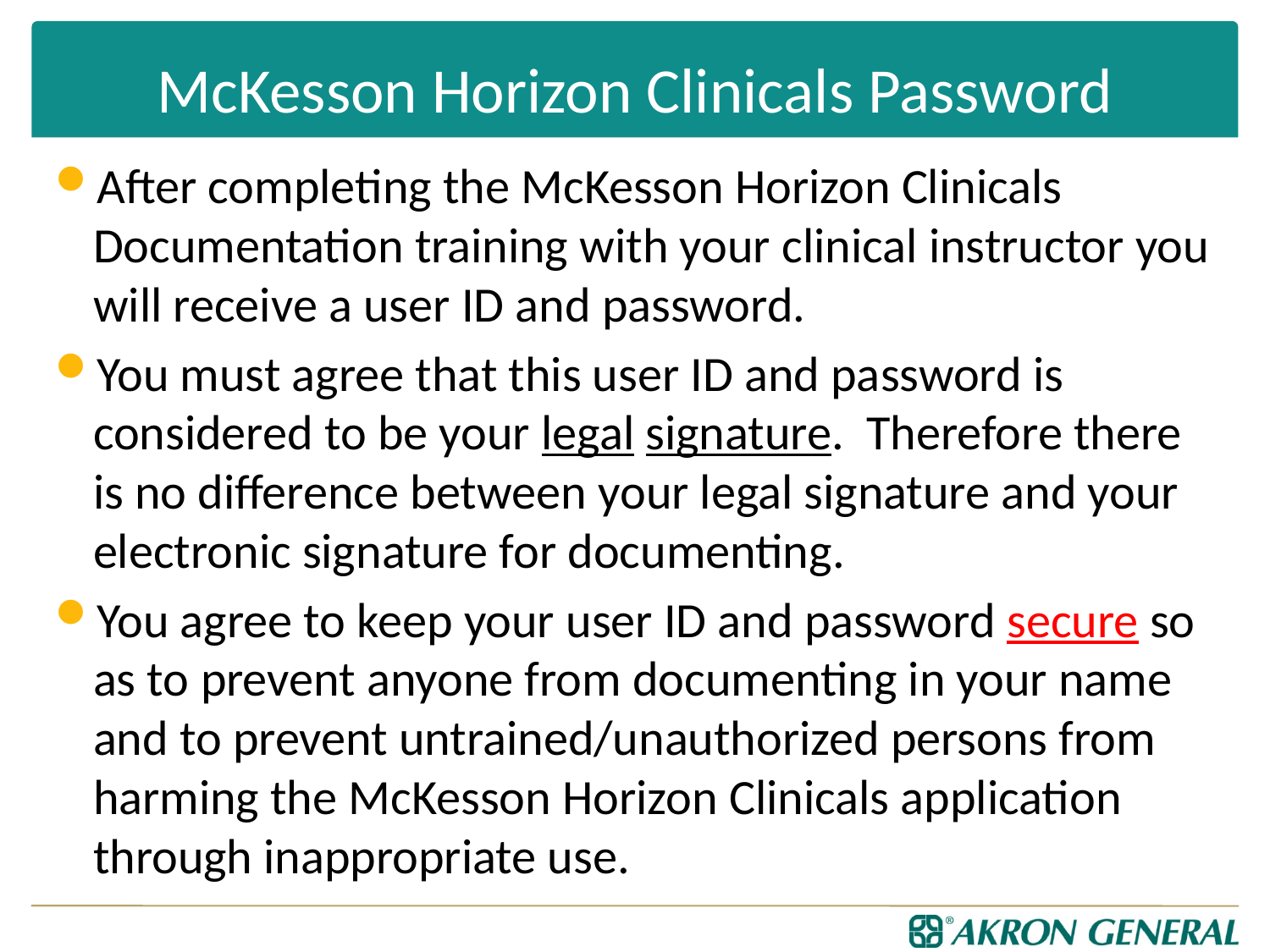

# McKesson Horizon Clinicals Password
After completing the McKesson Horizon Clinicals Documentation training with your clinical instructor you will receive a user ID and password.
You must agree that this user ID and password is considered to be your legal signature.  Therefore there is no difference between your legal signature and your electronic signature for documenting.
You agree to keep your user ID and password secure so as to prevent anyone from documenting in your name and to prevent untrained/unauthorized persons from harming the McKesson Horizon Clinicals application through inappropriate use.